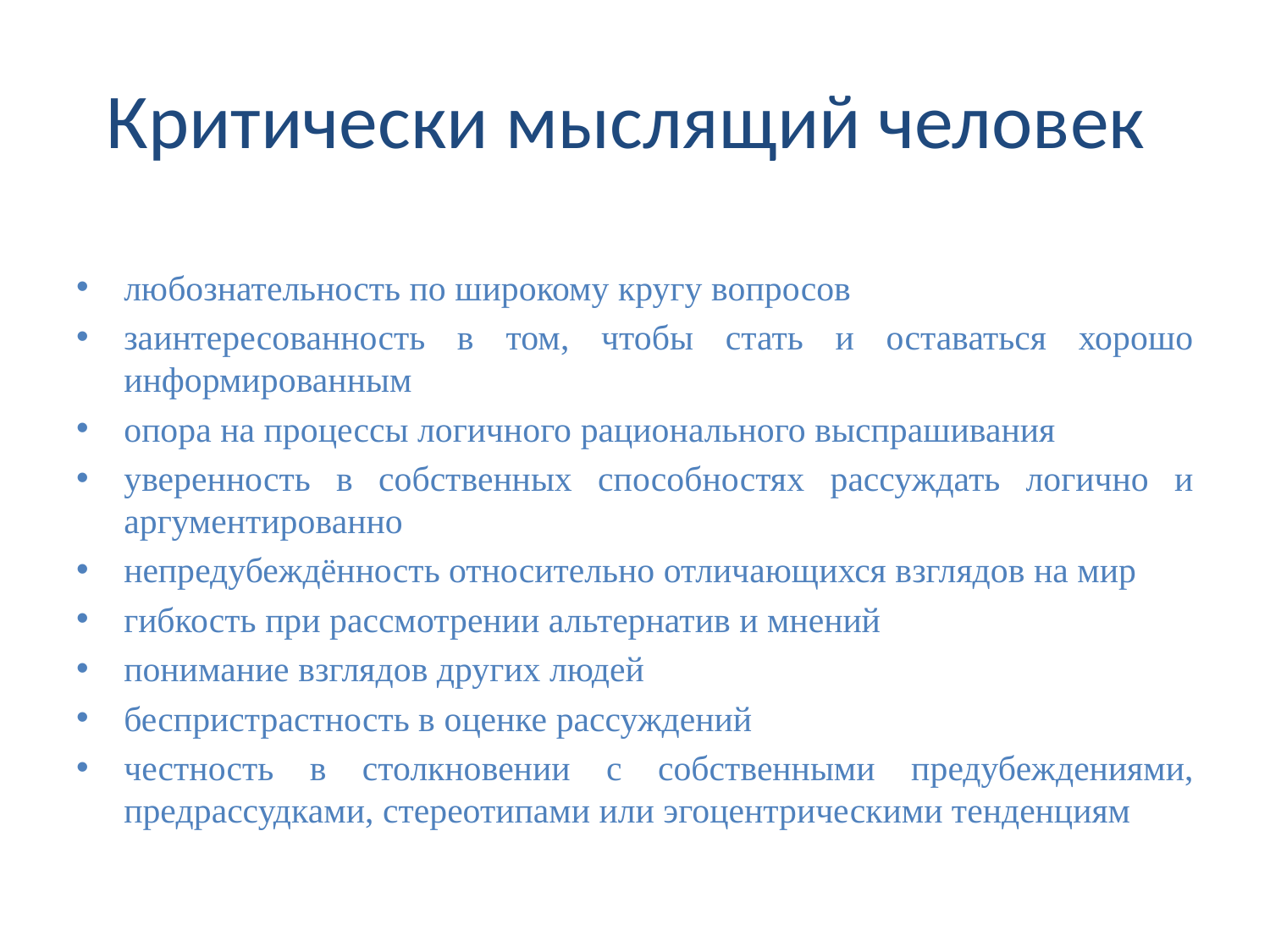

# Критически мыслящий человек

любознательность по широкому кругу вопросов
заинтересованность в том, чтобы стать и оставаться хорошо информированным
опора на процессы логичного рационального выспрашивания
уверенность в собственных способностях рассуждать логично и аргументированно
непредубеждённость относительно отличающихся взглядов на мир
гибкость при рассмотрении альтернатив и мнений
понимание взглядов других людей
беспристрастность в оценке рассуждений
честность в столкновении с собственными предубеждениями, предрассудками, стереотипами или эгоцентрическими тенденциям